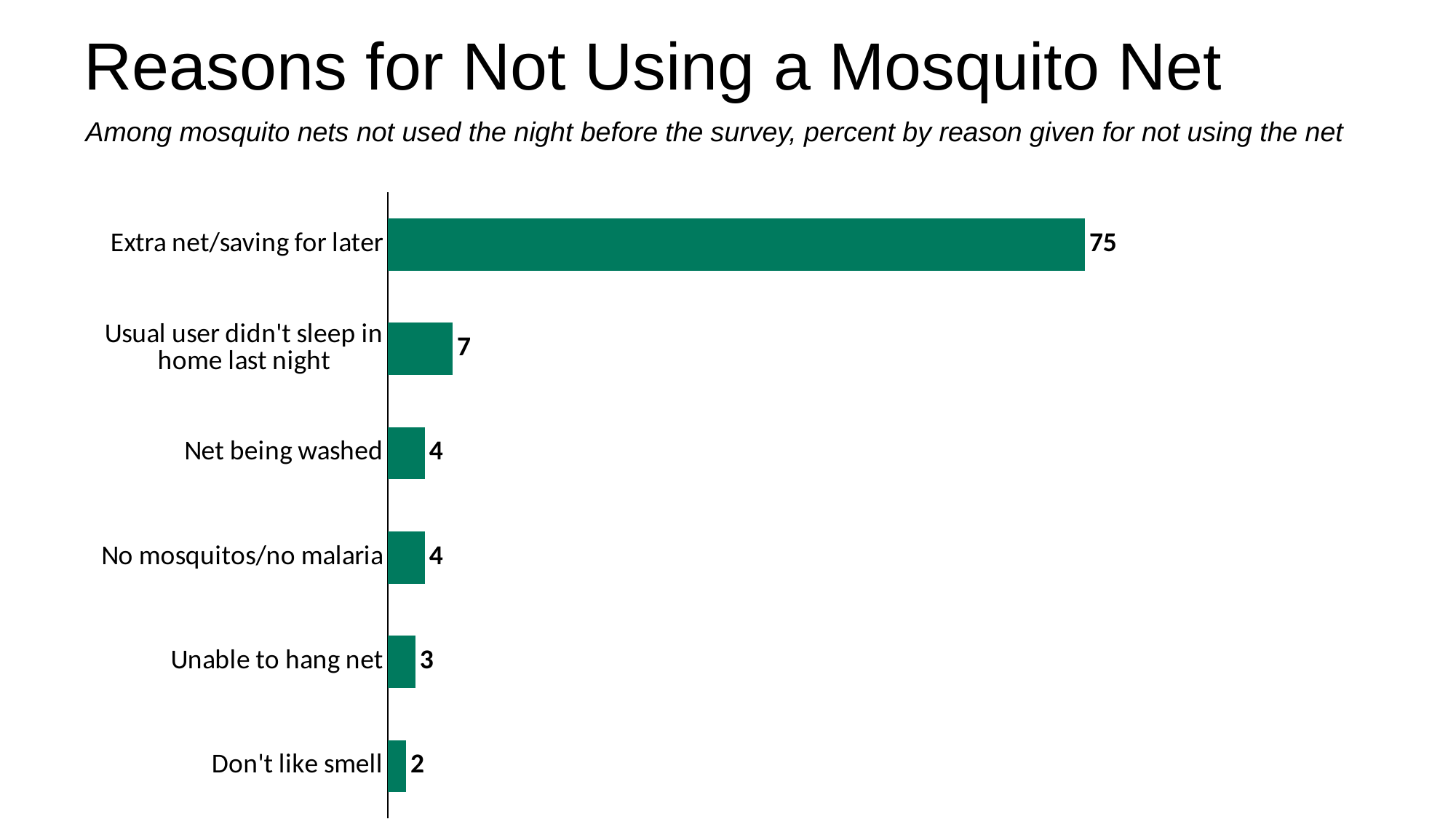

# Reasons for Not Using a Mosquito Net
Among mosquito nets not used the night before the survey, percent by reason given for not using the net

### Chart

| Category | Series 1 |
|---|---|
| Don't like smell | 2.0 |
| Unable to hang net | 3.0 |
| No mosquitos/no malaria | 4.0 |
| Net being washed | 4.0 |
| Usual user didn't sleep in home last night | 7.0 |
| Extra net/saving for later | 75.0 |